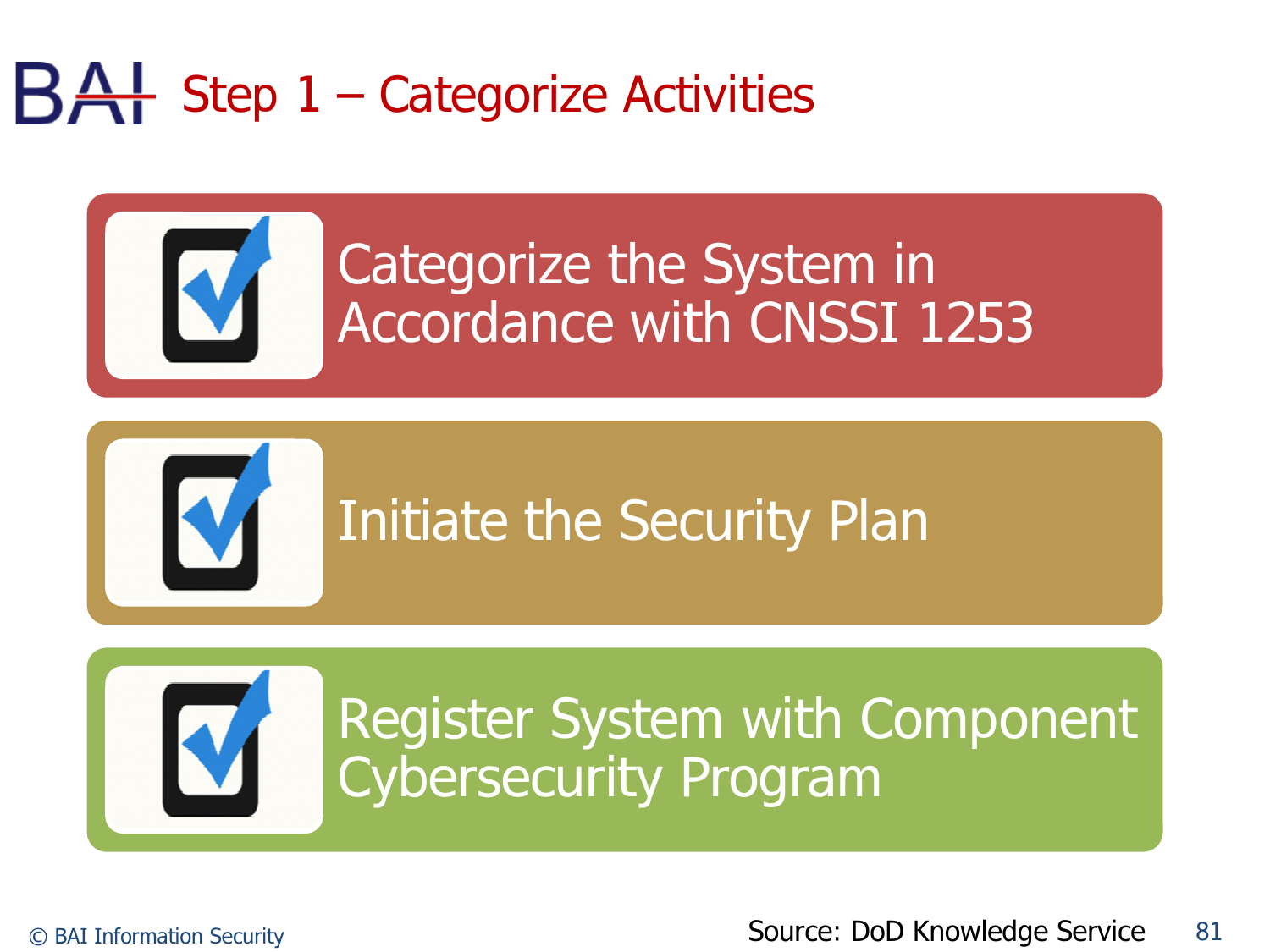

# Step 1 – Categorize Activities

Categorize the System in Accordance with CNSSI 1253

Initiate the Security Plan

Register System with Component Cybersecurity Program

Source: DoD Knowledge Service